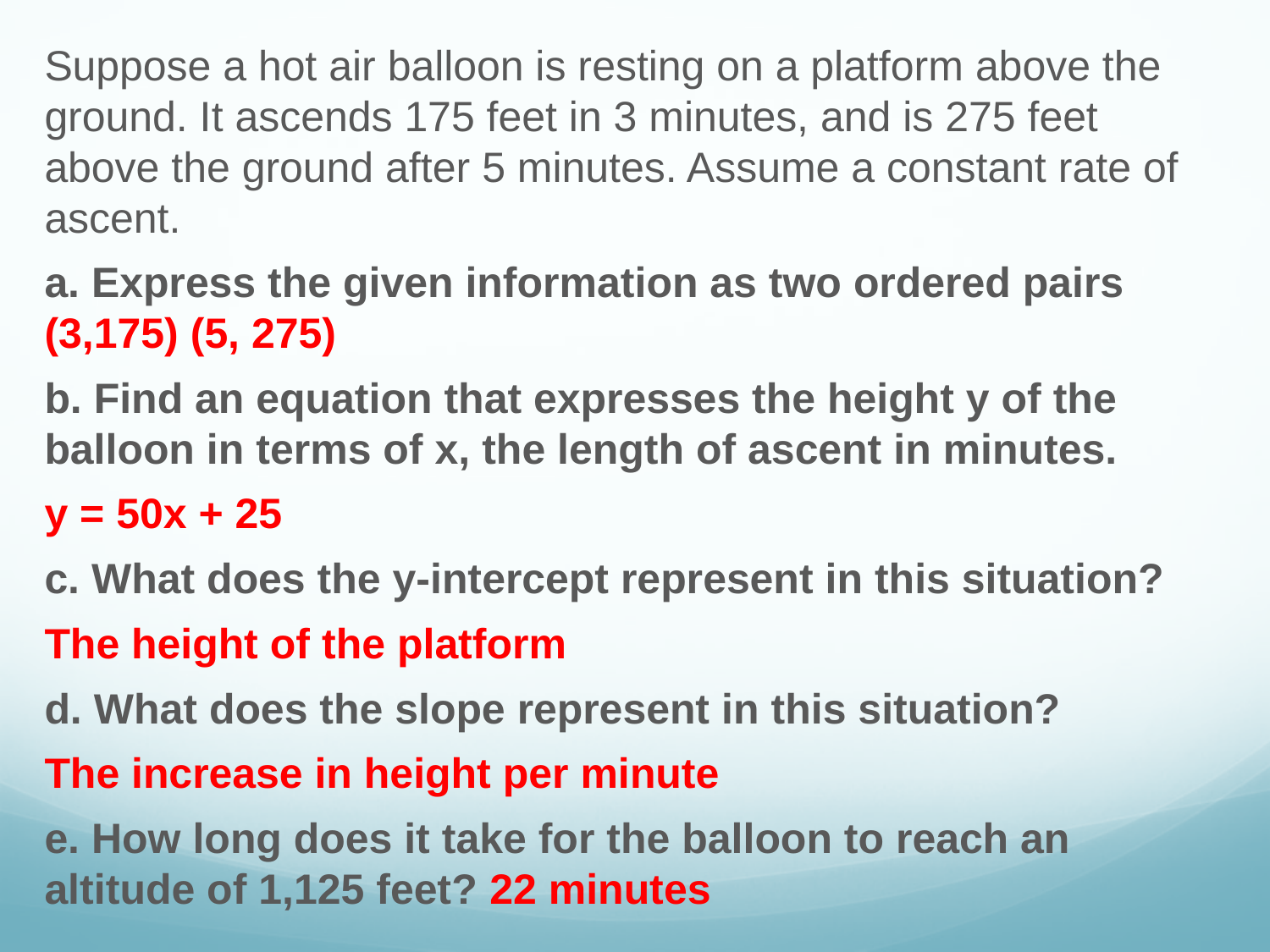

Suppose a hot air balloon is resting on a platform above the ground. It ascends 175 feet in 3 minutes, and is 275 feet above the ground after 5 minutes. Assume a constant rate of ascent.
a. Express the given information as two ordered pairs (3,175) (5, 275)
b. Find an equation that expresses the height y of the balloon in terms of x, the length of ascent in minutes.
y = 50x + 25
c. What does the y-intercept represent in this situation?
The height of the platform
d. What does the slope represent in this situation?
The increase in height per minute
e. How long does it take for the balloon to reach an altitude of 1,125 feet? 22 minutes